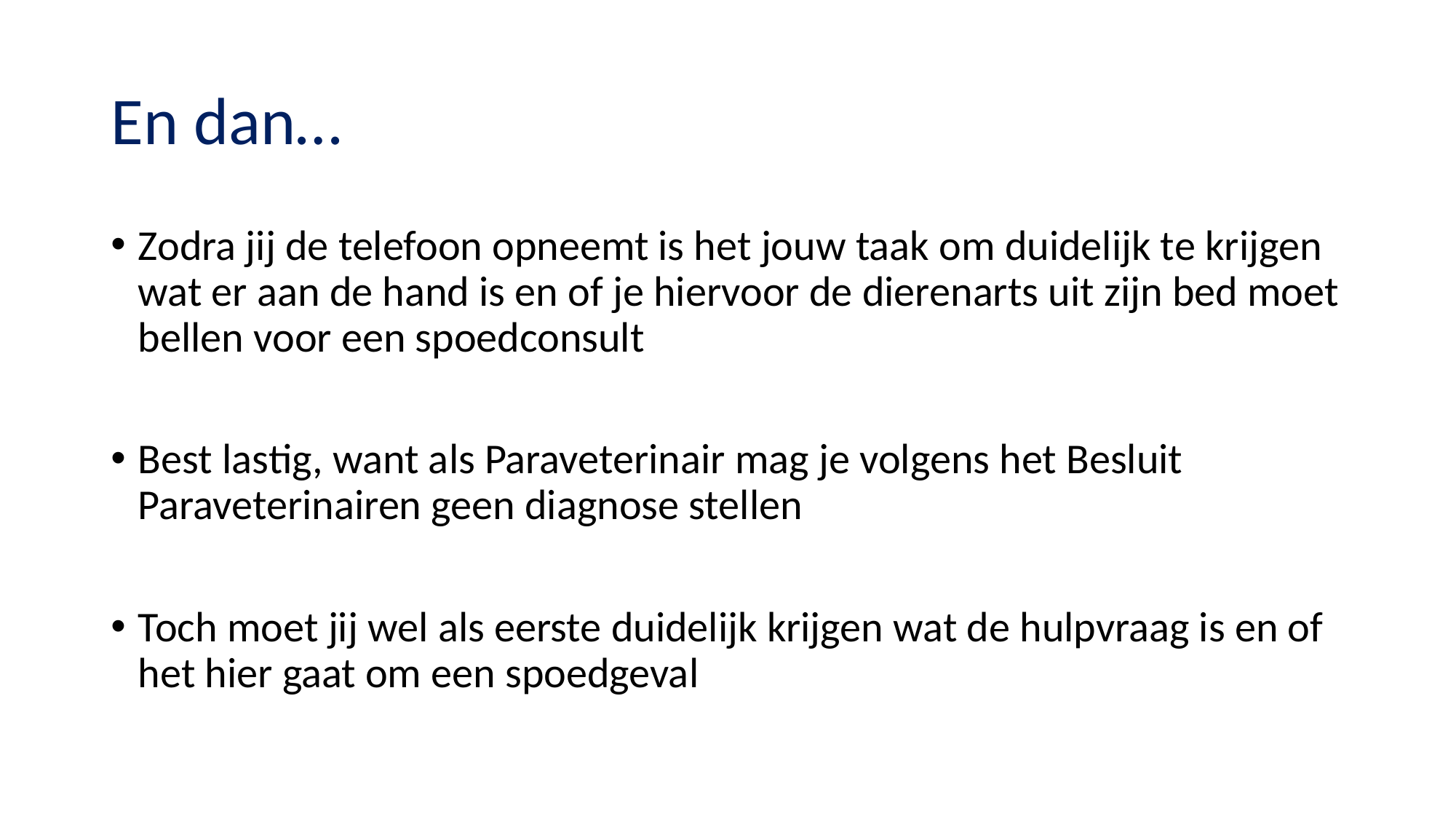

# En dan…
Zodra jij de telefoon opneemt is het jouw taak om duidelijk te krijgen wat er aan de hand is en of je hiervoor de dierenarts uit zijn bed moet bellen voor een spoedconsult

Best lastig, want als Paraveterinair mag je volgens het Besluit Paraveterinairen geen diagnose stellen

Toch moet jij wel als eerste duidelijk krijgen wat de hulpvraag is en of het hier gaat om een spoedgeval